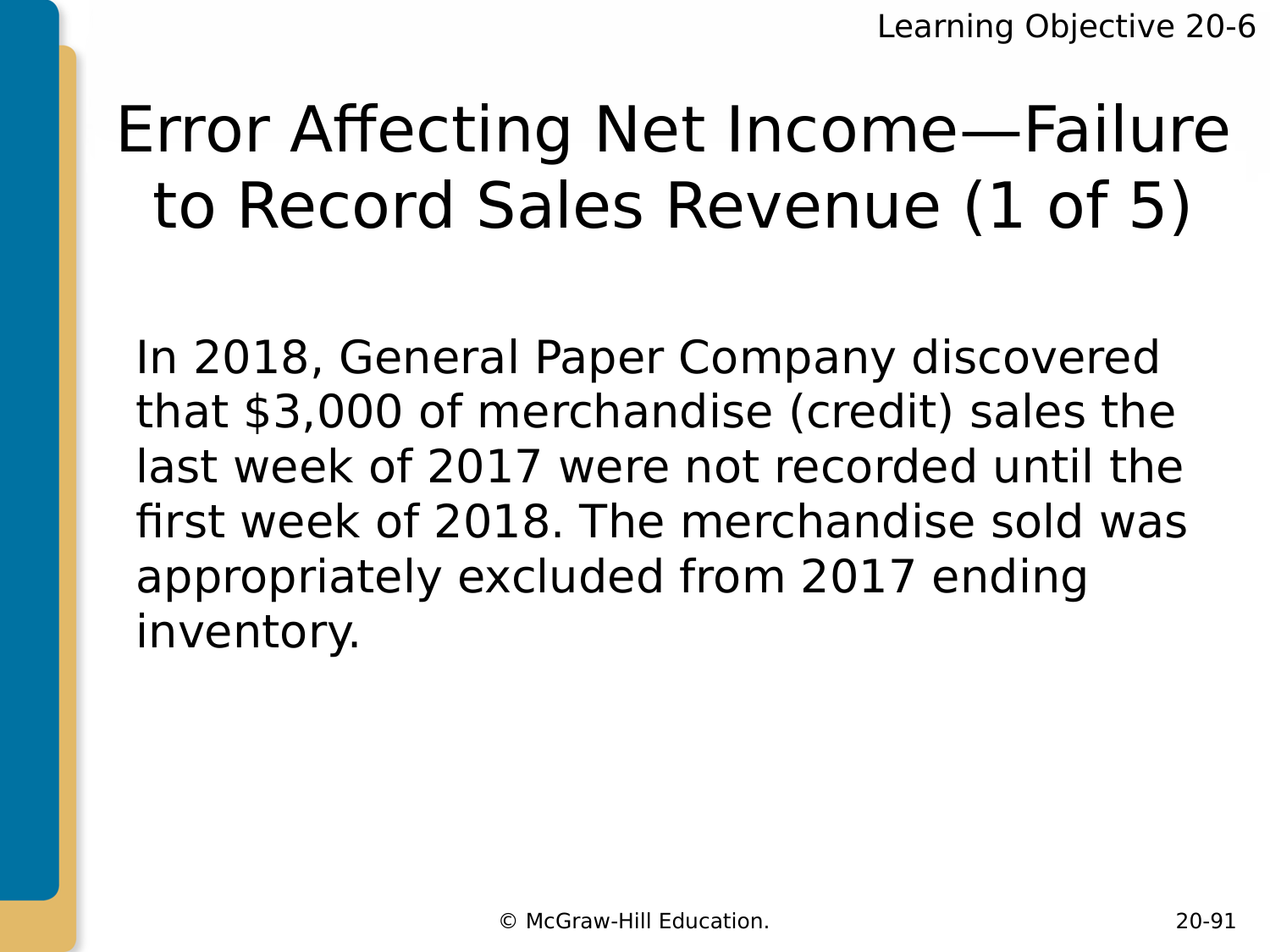

Learning Objective 20-6
# Error Affecting Net Income—Failure to Record Sales Revenue (1 of 5)
In 2018, General Paper Company discovered that $3,000 of merchandise (credit) sales the last week of 2017 were not recorded until the first week of 2018. The merchandise sold was appropriately excluded from 2017 ending inventory.